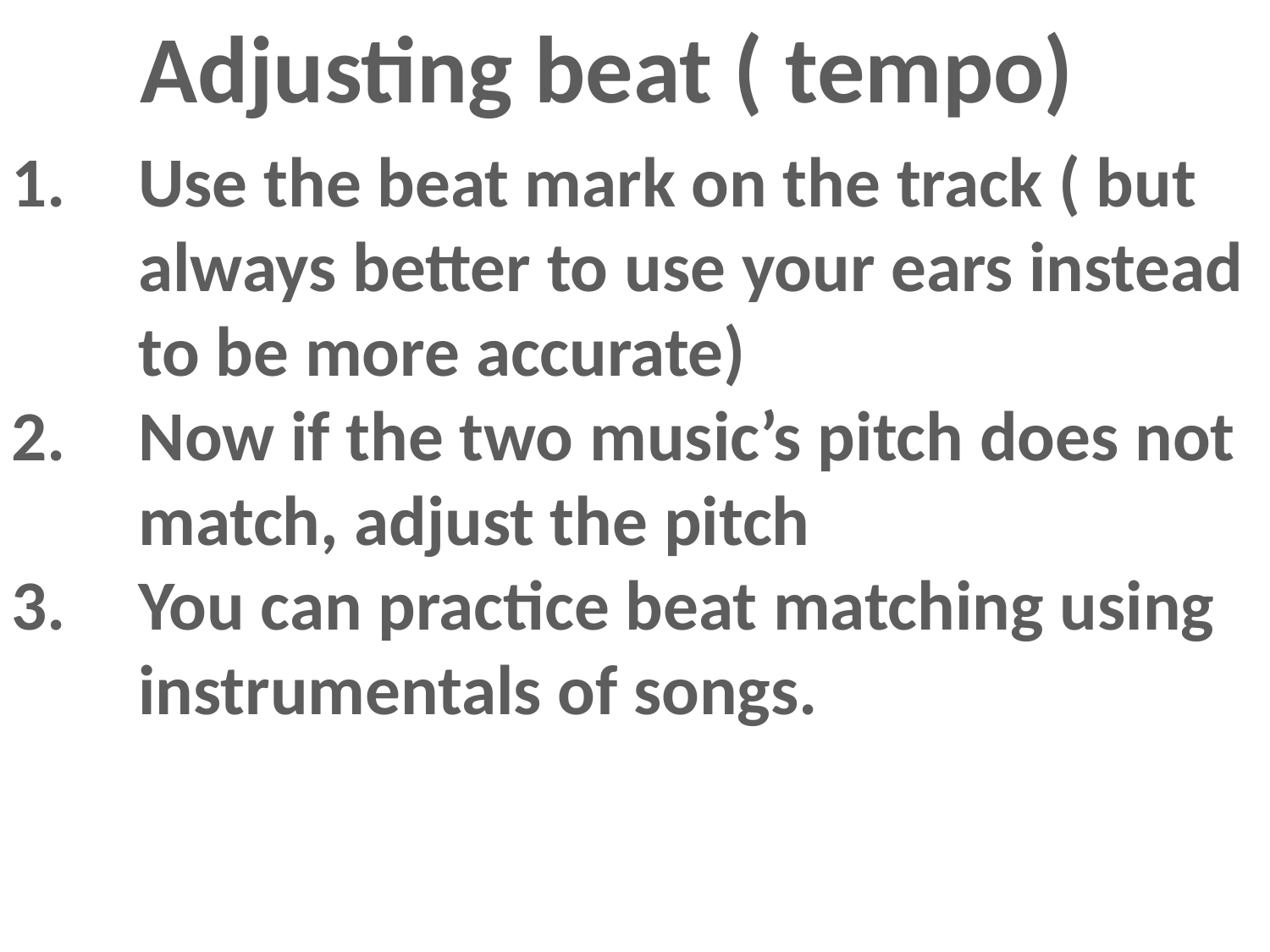

Adjusting beat ( tempo)
Use the beat mark on the track ( but always better to use your ears instead to be more accurate)
Now if the two music’s pitch does not match, adjust the pitch
You can practice beat matching using instrumentals of songs.